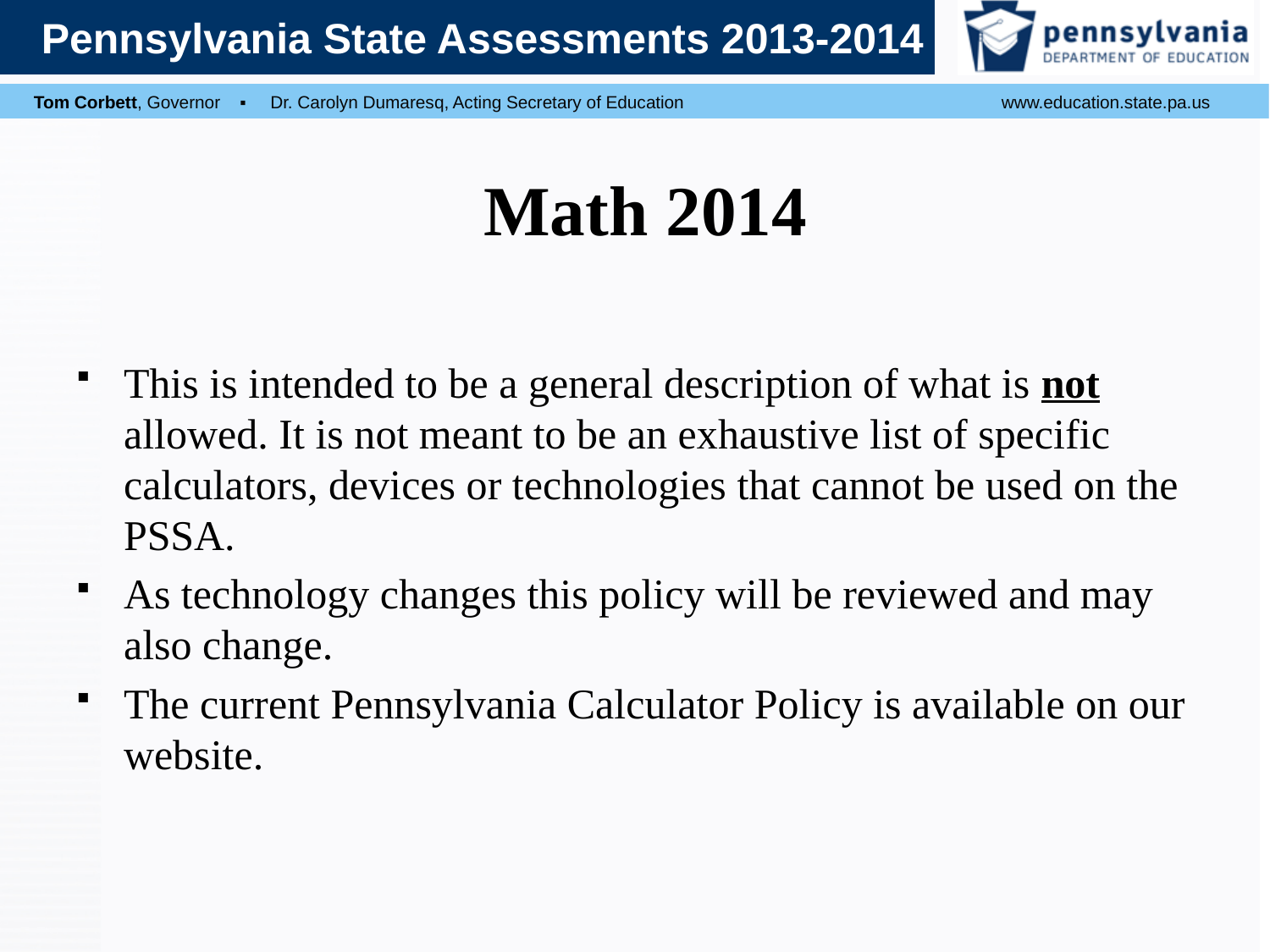

# Math 2014
This is intended to be a general description of what is not allowed. It is not meant to be an exhaustive list of specific calculators, devices or technologies that cannot be used on the PSSA.
As technology changes this policy will be reviewed and may also change.
The current Pennsylvania Calculator Policy is available on our website.